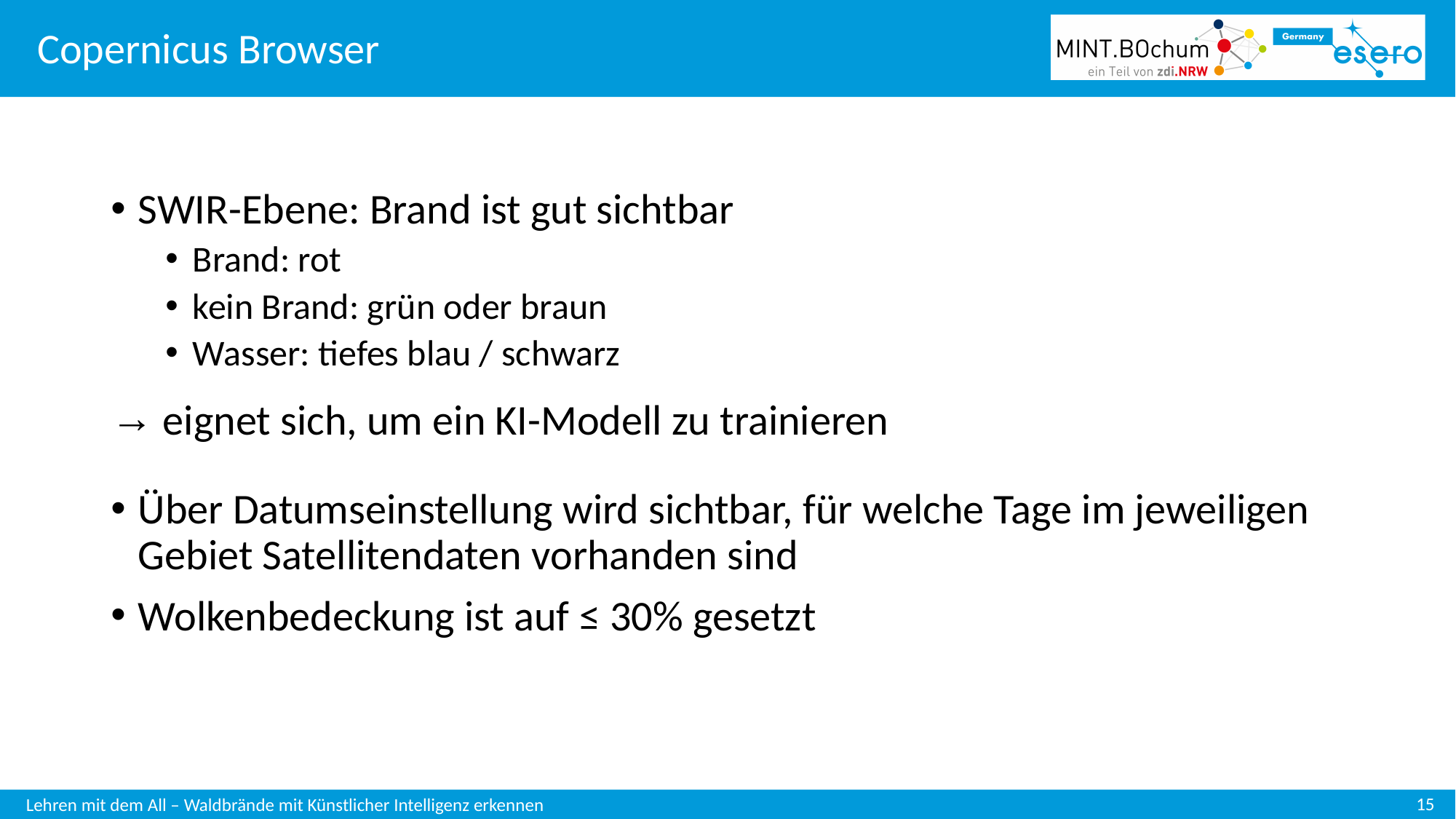

# Copernicus Browser
SWIR-Ebene: Brand ist gut sichtbar
Brand: rot
kein Brand: grün oder braun
Wasser: tiefes blau / schwarz
 eignet sich, um ein KI-Modell zu trainieren

Über Datumseinstellung wird sichtbar, für welche Tage im jeweiligen Gebiet Satellitendaten vorhanden sind
Wolkenbedeckung ist auf ≤ 30% gesetzt